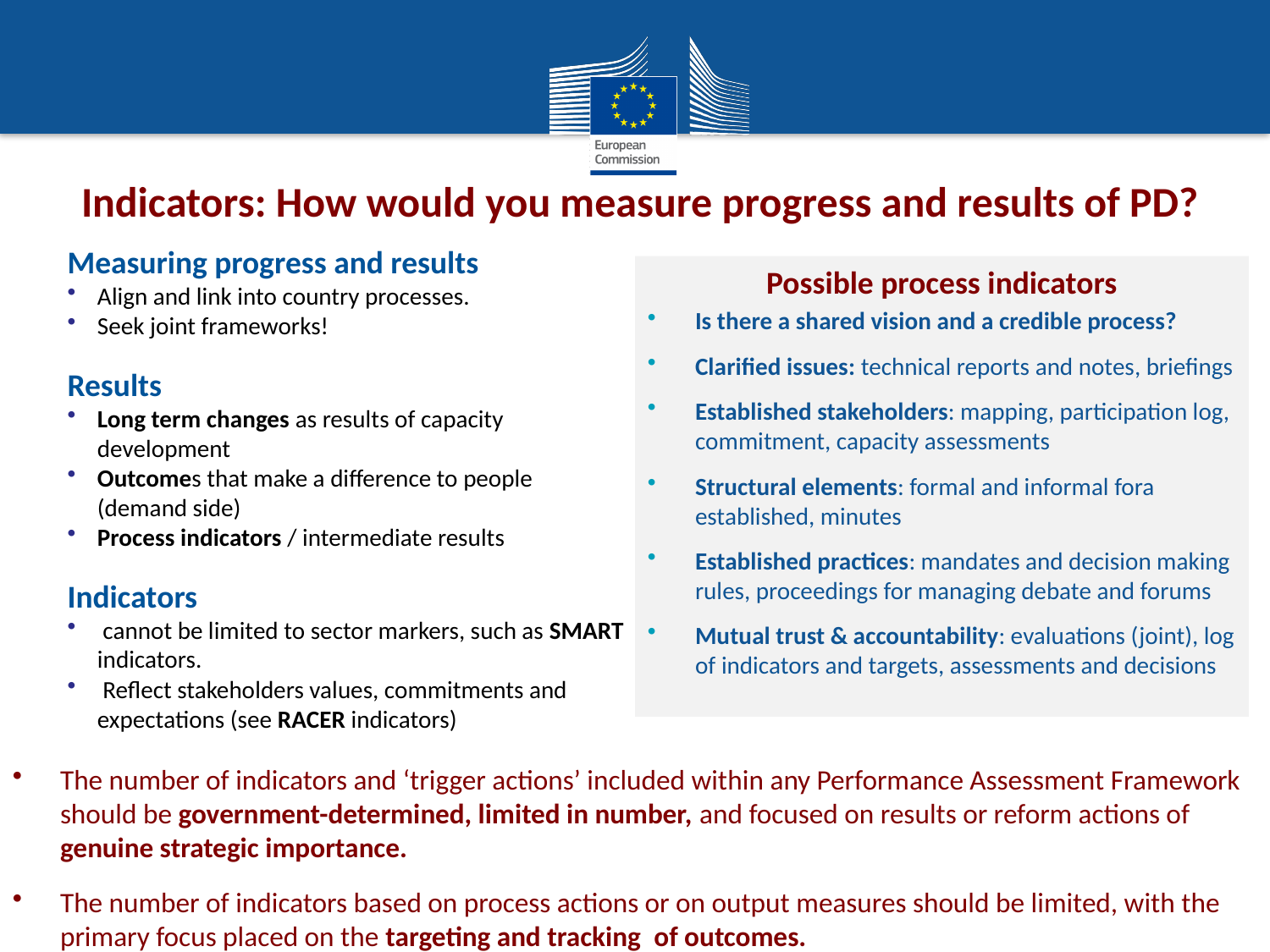

Indicators: How would you measure progress and results of PD?
Measuring progress and results
Align and link into country processes.
Seek joint frameworks!

Results
Long term changes as results of capacity development
Outcomes that make a difference to people (demand side)
Process indicators / intermediate results

Indicators
 cannot be limited to sector markers, such as SMART indicators.
 Reflect stakeholders values, commitments and expectations (see RACER indicators)
Possible process indicators
Is there a shared vision and a credible process?
Clarified issues: technical reports and notes, briefings
Established stakeholders: mapping, participation log, commitment, capacity assessments
Structural elements: formal and informal fora established, minutes
Established practices: mandates and decision making rules, proceedings for managing debate and forums
Mutual trust & accountability: evaluations (joint), log of indicators and targets, assessments and decisions

Possible process indicators
for  policy dialogue ?

The number of indicators and ‘trigger actions’ included within any Performance Assessment Framework should be government-determined, limited in number, and focused on results or reform actions of genuine strategic importance.

The number of indicators based on process actions or on output measures should be limited, with the primary focus placed on the targeting and tracking  of outcomes.
Synthesis BS Support Evaluations
12